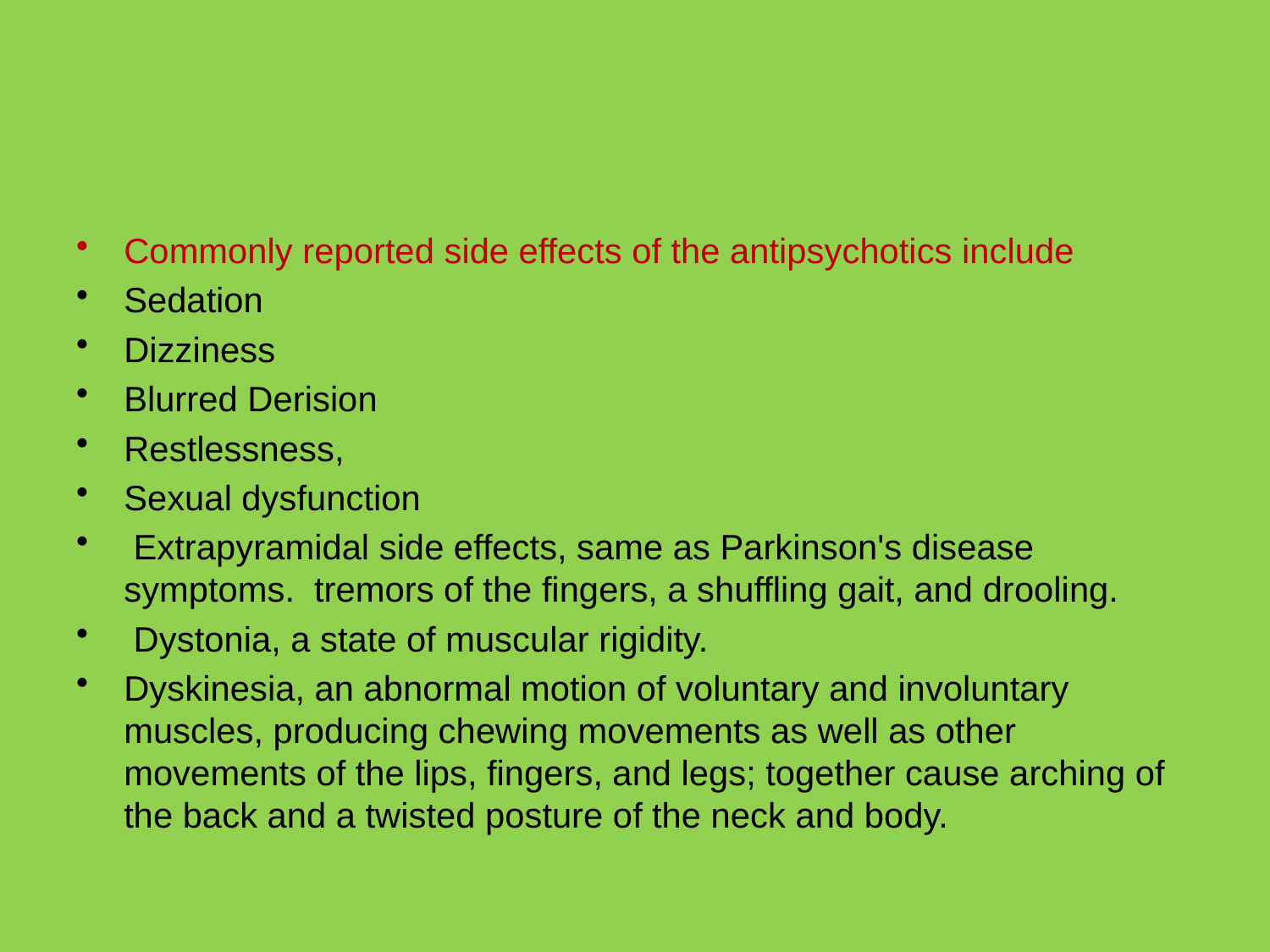

#
Commonly reported side effects of the antipsychotics include
Sedation
Dizziness
Blurred Derision
Restlessness,
Sexual dysfunction
 Extrapyramidal side effects, same as Parkinson's disease symptoms.  tremors of the fingers, a shuffling gait, and drooling.
 Dystonia, a state of muscular rigidity.
Dyskinesia, an abnormal motion of voluntary and involuntary muscles, producing chewing movements as well as other movements of the lips, fingers, and legs; together cause arching of the back and a twisted posture of the neck and body.